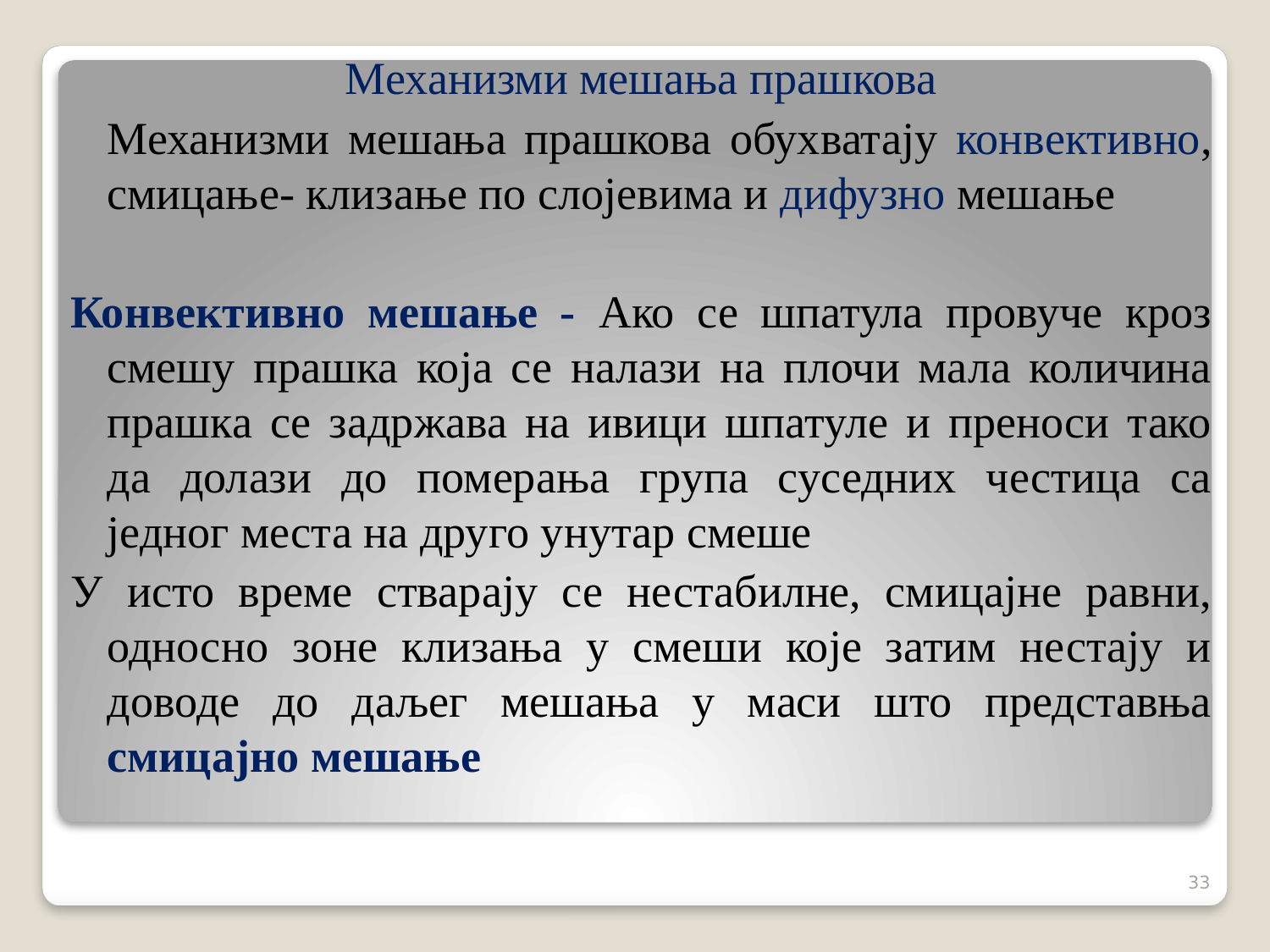

Механизми мешања прашкова
	Механизми мешања прашкова обухватају конвективно, смицање- клизање по слојевима и дифузно мешање

Конвективно мешање - Ако се шпатула провуче кроз смешу прашка која се налази на плочи мала количина прашка се задржава на ивици шпатуле и преноси тако да долази до померања група суседних честица са једног места на друго унутар смеше
У исто време стварају се нестабилне, смицајне равни, односно зоне клизања у смеши које затим нестају и доводе до даљег мешања у маси што представња смицајно мешање
33